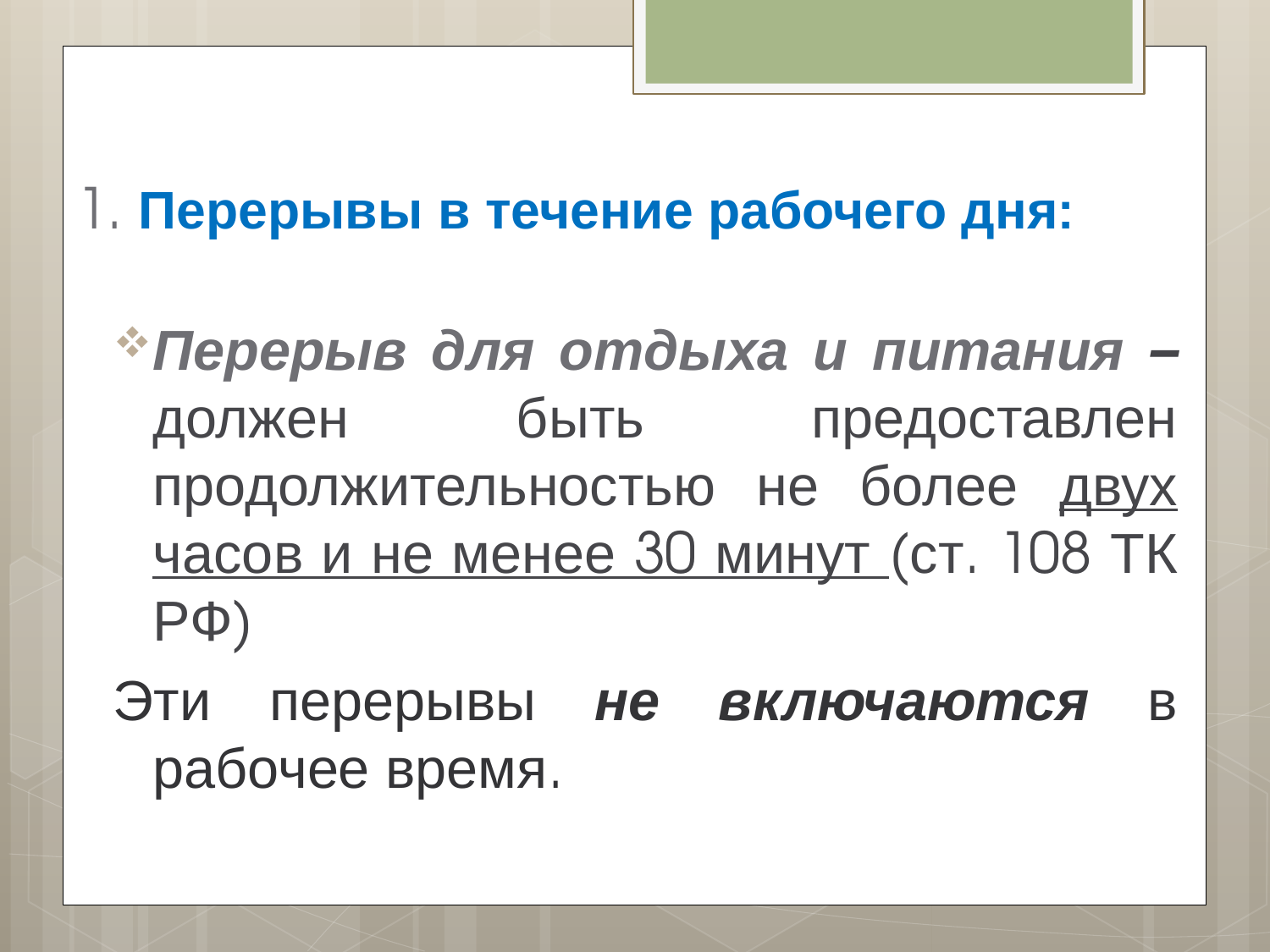

# 1. Перерывы в течение рабочего дня:
Перерыв для отдыха и питания – должен быть предоставлен продолжительностью не более двух часов и не менее 30 минут (ст. 108 ТК РФ)
Эти перерывы не включаются в рабочее время.